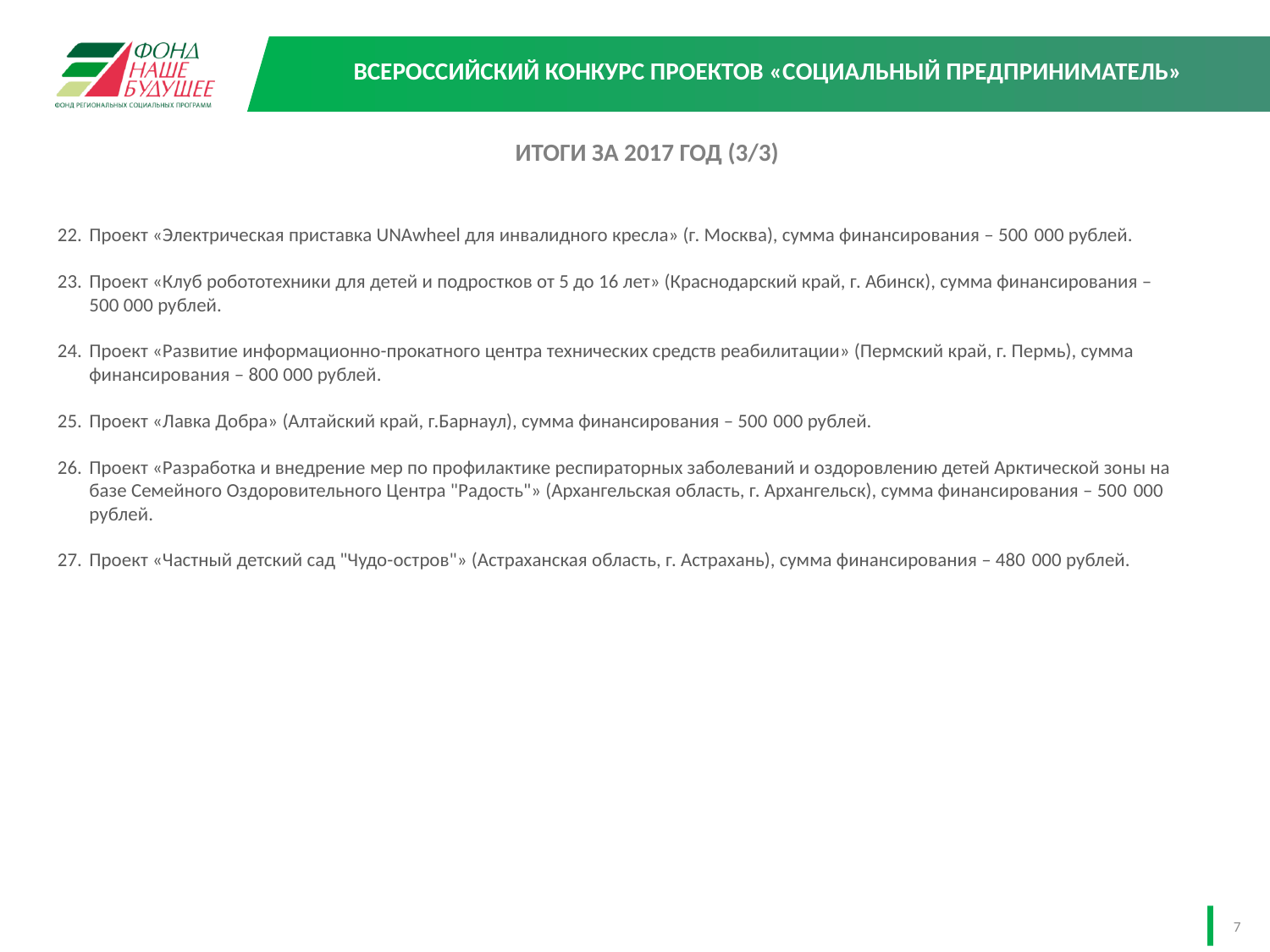

ВСЕРОССИЙСКИЙ КОНКУРС ПРОЕКТОВ «СОЦИАЛЬНЫЙ ПРЕДПРИНИМАТЕЛЬ»
Итоги за 2017 год (3/3)
Проект «Электрическая приставка UNAwheel для инвалидного кресла» (г. Москва), сумма финансирования – 500 000 рублей.

Проект «Клуб робототехники для детей и подростков от 5 до 16 лет» (Краснодарский край, г. Абинск), сумма финансирования – 500 000 рублей.

Проект «Развитие информационно-прокатного центра технических средств реабилитации» (Пермский край, г. Пермь), сумма финансирования – 800 000 рублей.

Проект «Лавка Добра» (Алтайский край, г.Барнаул), сумма финансирования – 500 000 рублей.

Проект «Разработка и внедрение мер по профилактике респираторных заболеваний и оздоровлению детей Арктической зоны на базе Семейного Оздоровительного Центра "Радость"» (Архангельская область, г. Архангельск), сумма финансирования – 500 000 рублей.

Проект «Частный детский сад "Чудо-остров"» (Астраханская область, г. Астрахань), сумма финансирования – 480 000 рублей.
7